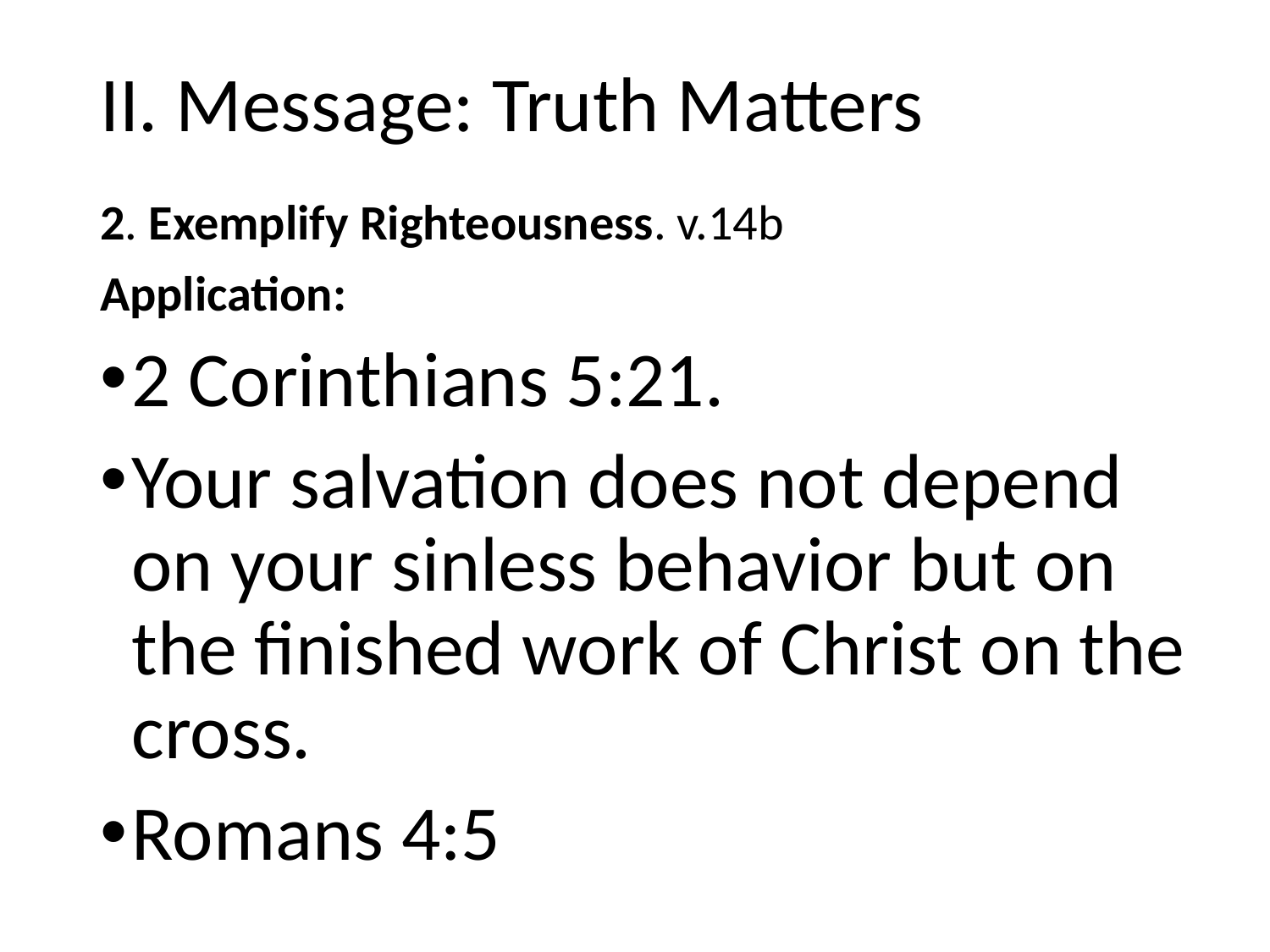

# II. Message: Truth Matters
2. Exemplify Righteousness. v.14b
Application:
2 Corinthians 5:21.
Your salvation does not depend on your sinless behavior but on the finished work of Christ on the cross.
Romans 4:5